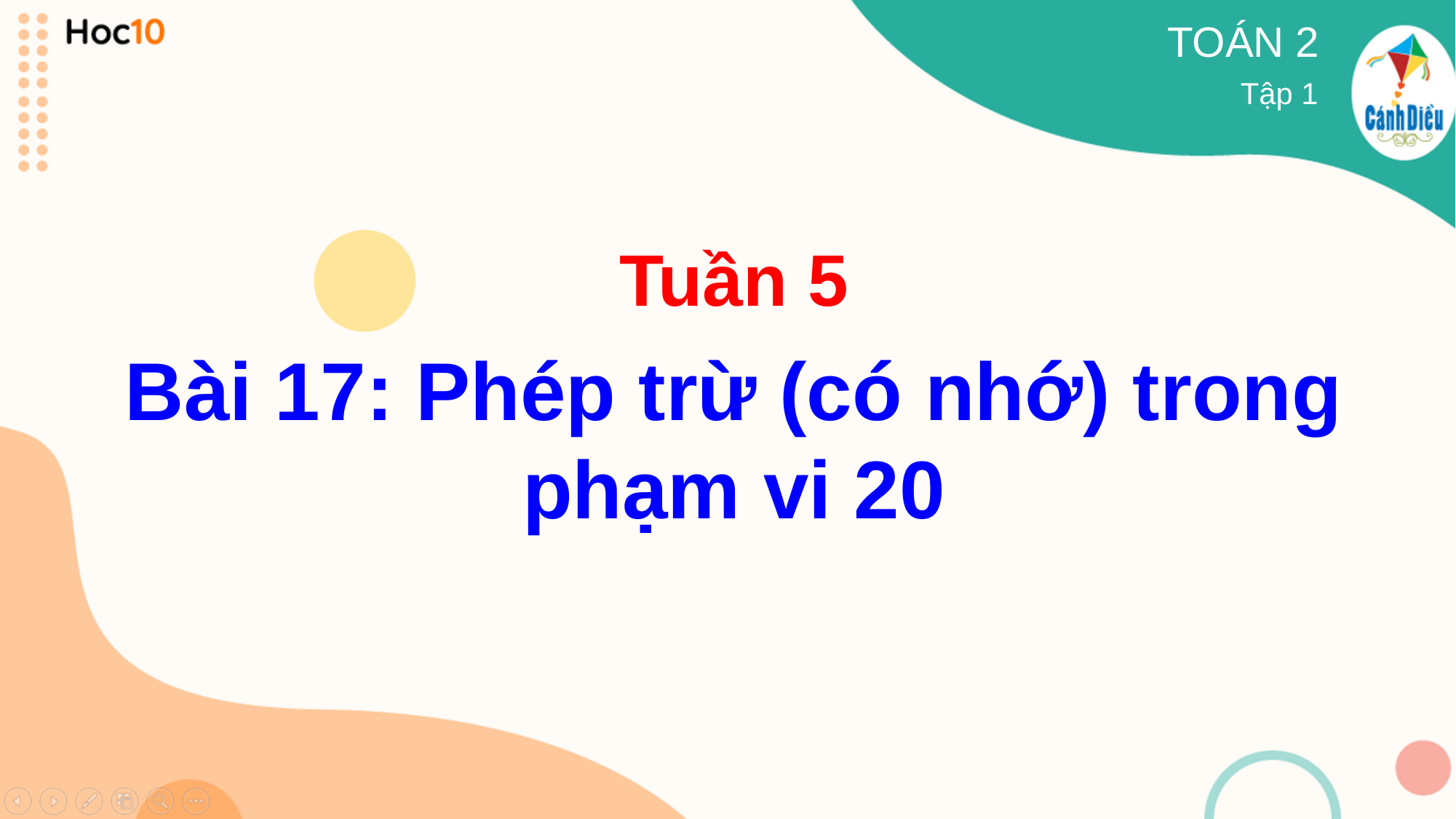

TOÁN 2
Tập 1
Tuần 5
Bài 17: Phép trừ (có nhớ) trong phạm vi 20